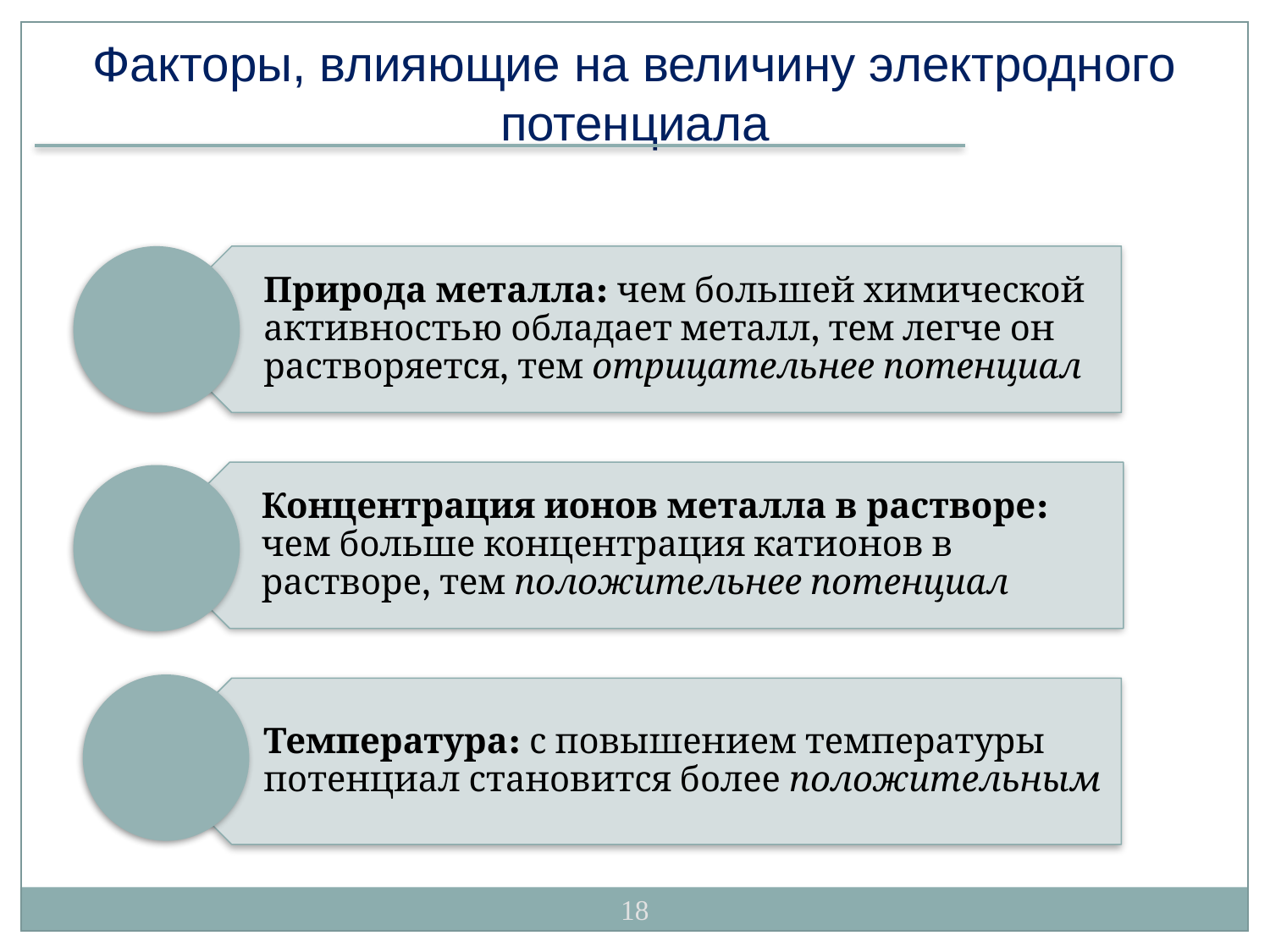

Факторы, влияющие на величину электродного потенциала

Природа металла: чем большей химической активностью обладает металл, тем легче он растворяется, тем отрицательнее потенциал
Концентрация ионов металла в растворе: чем больше концентрация катионов в растворе, тем положительнее потенциал

Температура: с повышением температуры потенциал становится более положительным
18